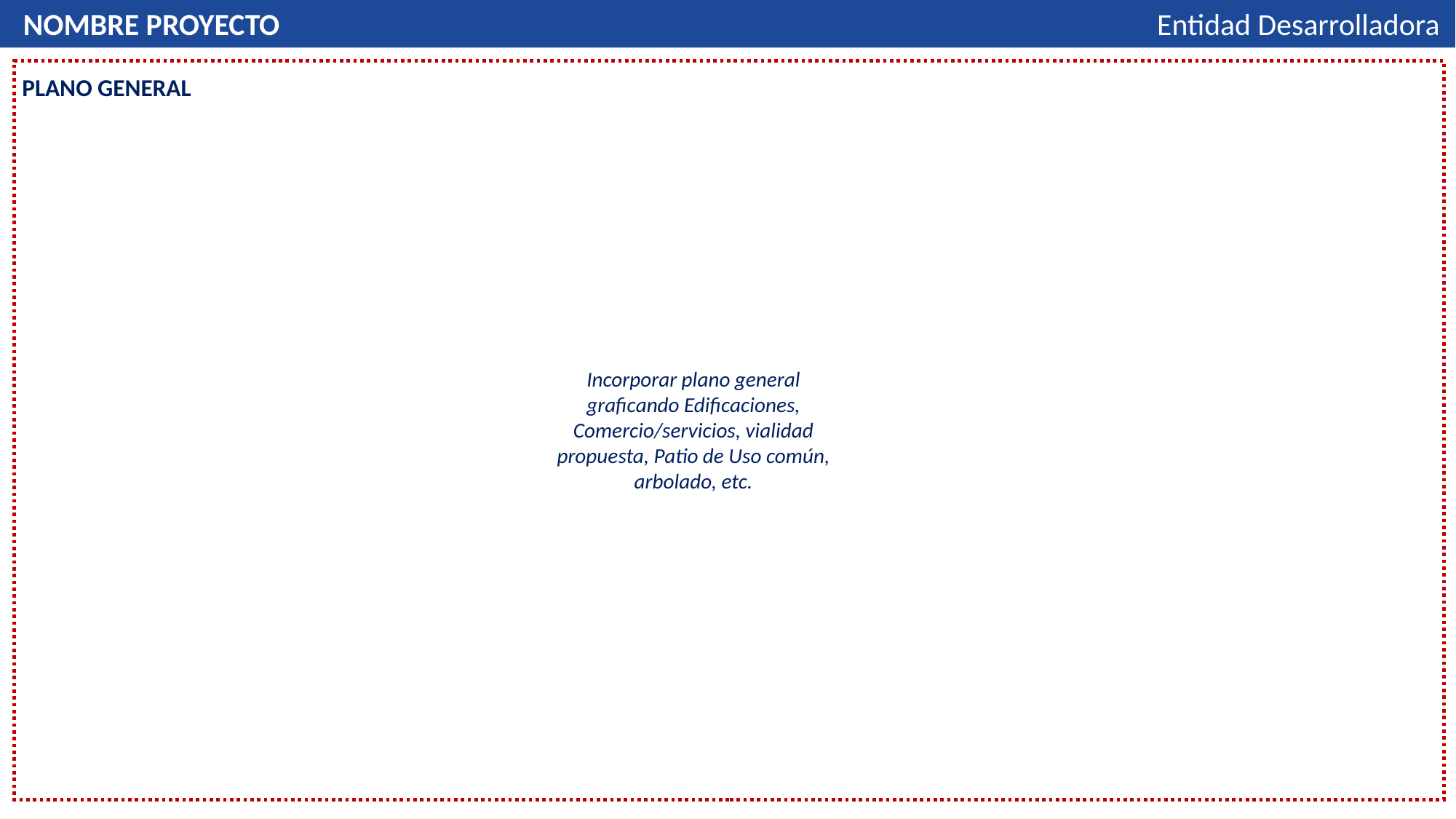

NOMBRE PROYECTO                                                                                                                               Entidad Desarrolladora

PLANO GENERAL
Incorporar plano general graficando Edificaciones, Comercio/servicios, vialidad propuesta, Patio de Uso común, arbolado, etc.